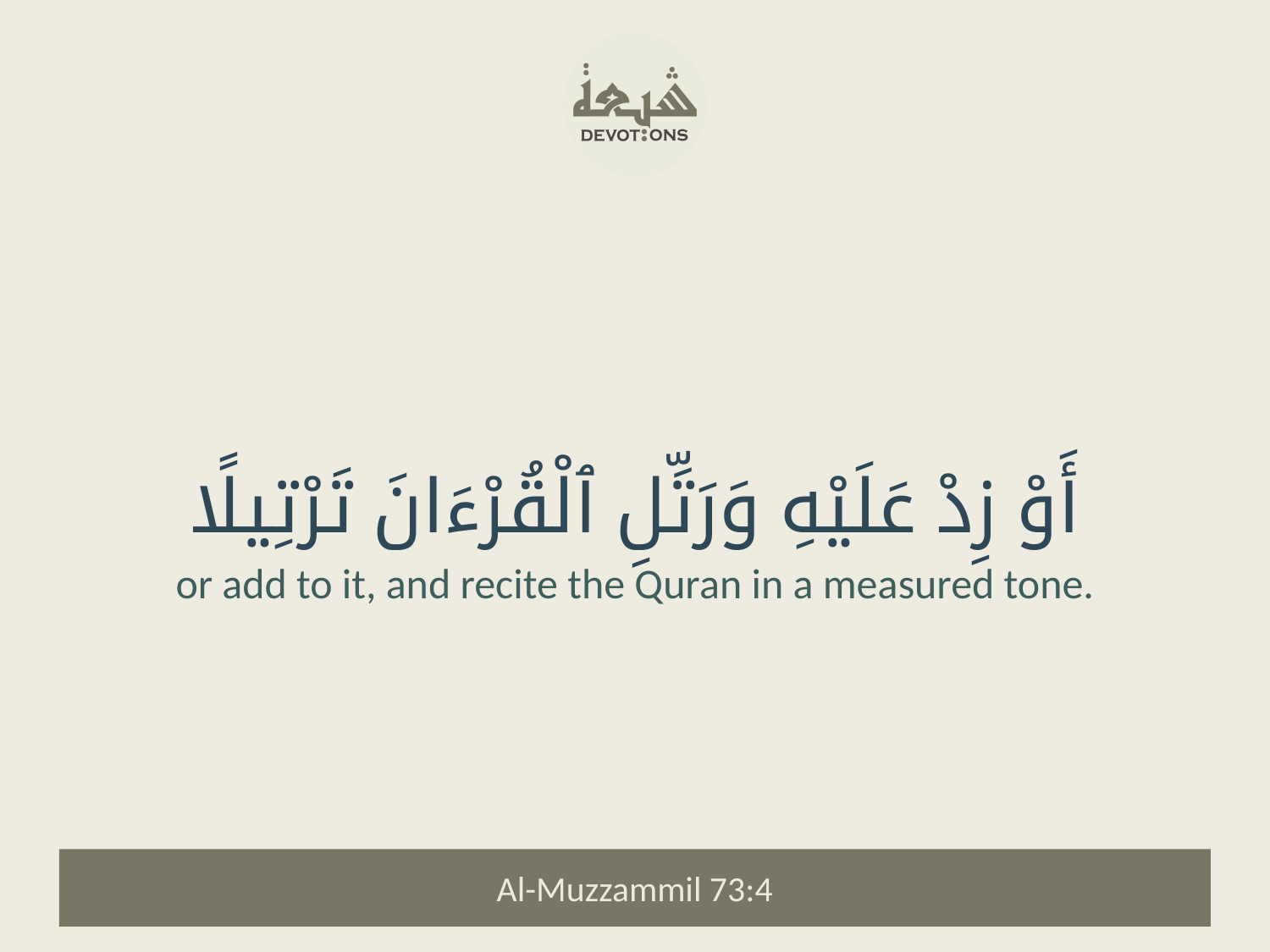

أَوْ زِدْ عَلَيْهِ وَرَتِّلِ ٱلْقُرْءَانَ تَرْتِيلًا
or add to it, and recite the Quran in a measured tone.
Al-Muzzammil 73:4